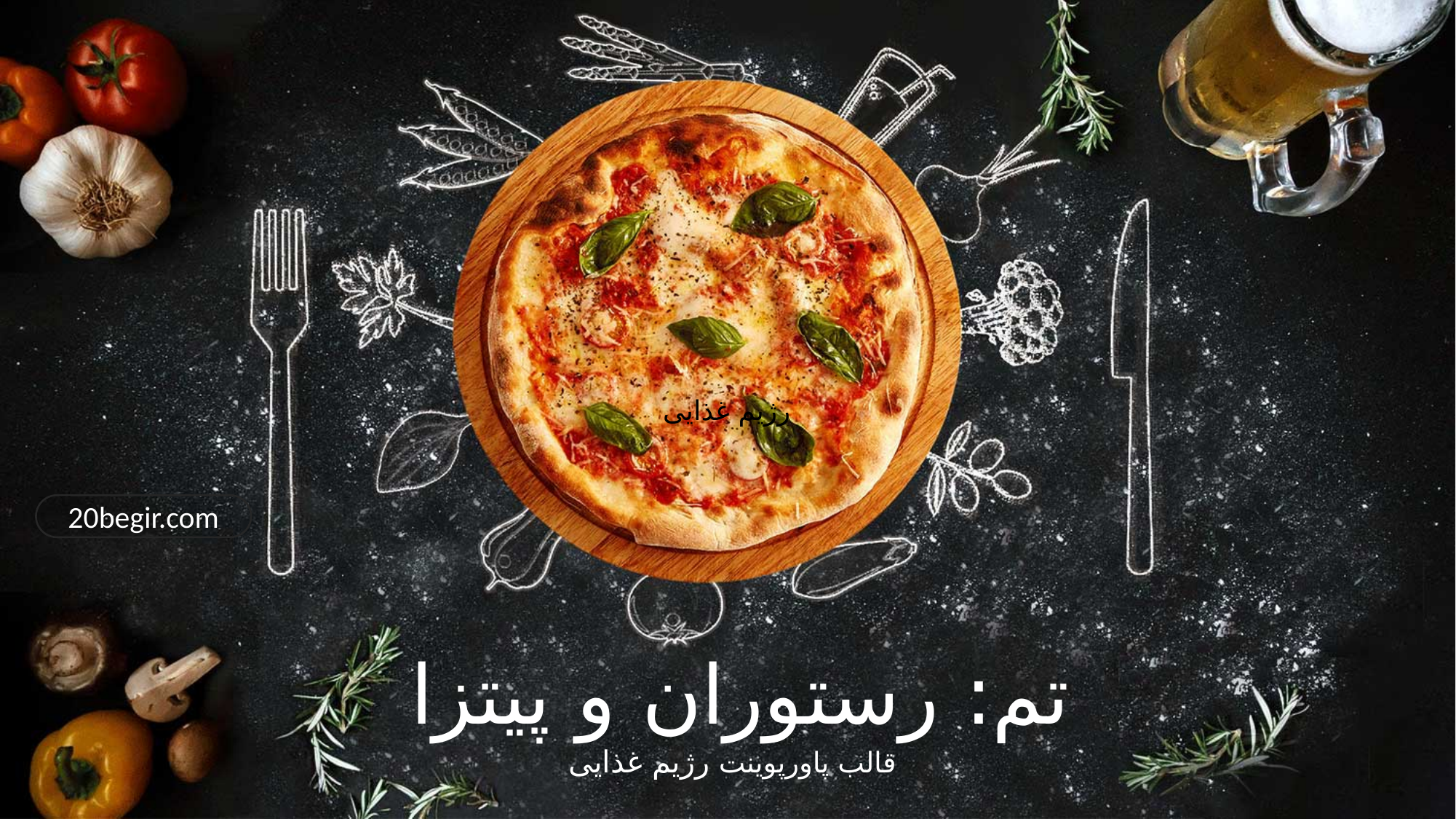

رژیم غذایی
20begir.com
تم: رستوران و پیتزا
قالب پاورپوینت رژیم غذایی